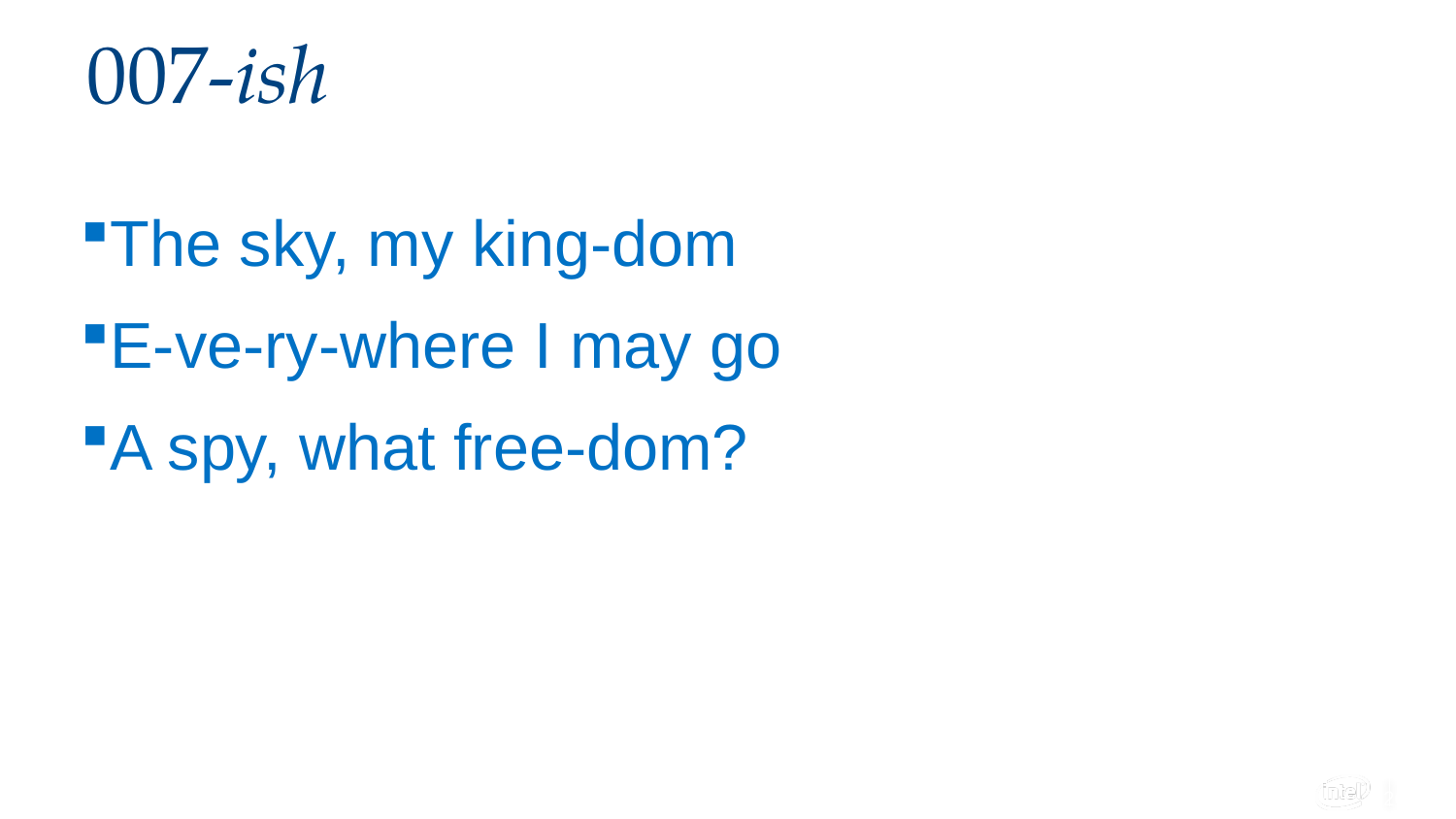

# 007-ish
The sky, my king-dom
E-ve-ry-where I may go
A spy, what free-dom?
20